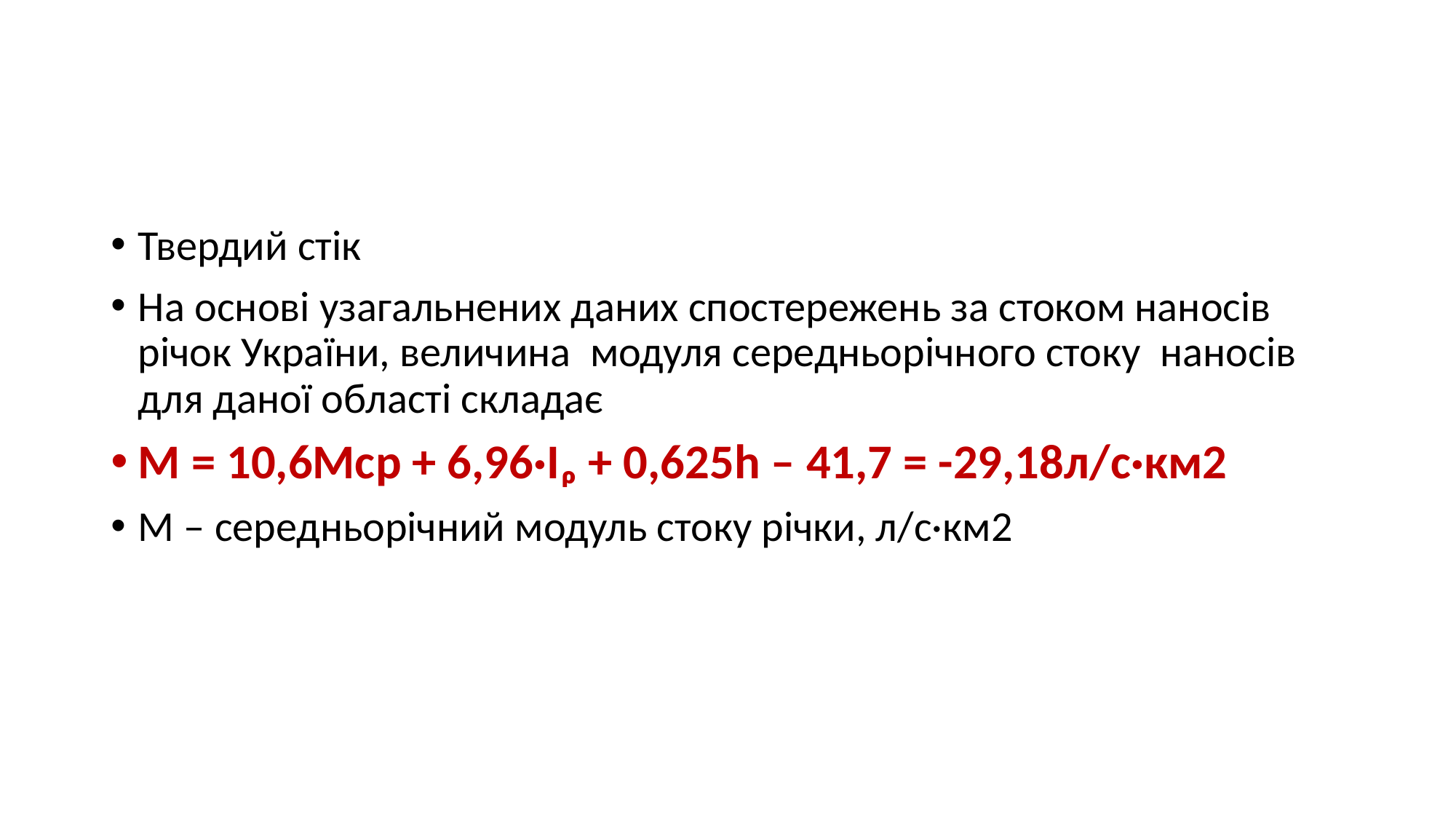

#
Твердий стік
На основі узагальнених даних спостережень за стоком наносів річок України, величина  модуля середньорічного стоку  наносів для даної області складає
М = 10,6Мср + 6,96·Іᵨ + 0,625h – 41,7 = -29,18л/с·км2
М – середньорічний модуль стоку річки, л/с·км2